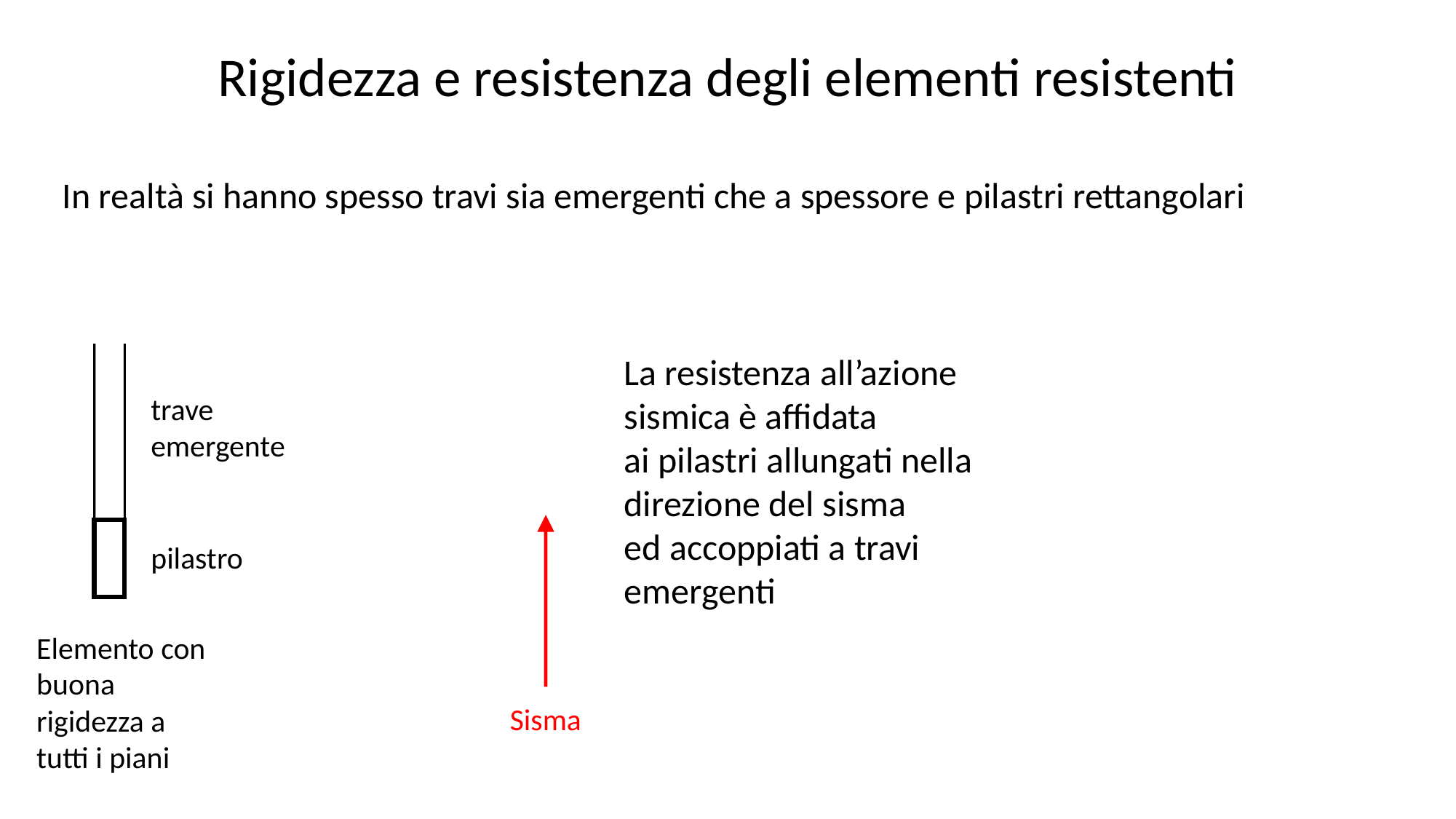

# Rigidezza e resistenza degli elementi resistenti
In realtà si hanno spesso travi sia emergenti che a spessore e pilastri rettangolari

trave emergente
pilastro
La resistenza all’azione sismica è affidata
ai pilastri allungati nella direzione del sisma
ed accoppiati a travi emergenti

Sisma
Elemento con buona rigidezza a tutti i piani